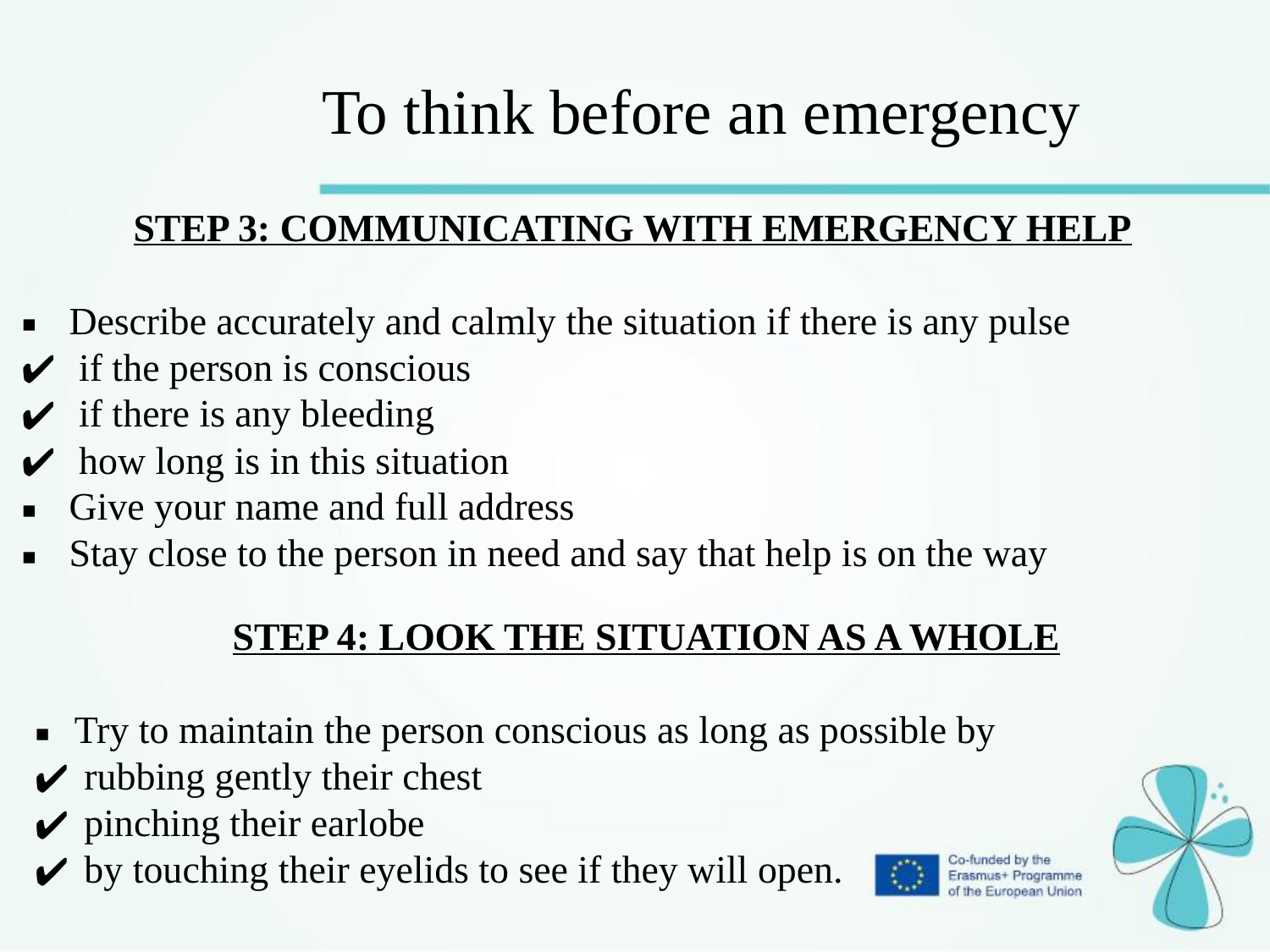

To think before an emergency
STEP 3: COMMUNICATING WITH EMERGENCY HELP

Describe accurately and calmly the situation if there is any pulse
 if the person is conscious
 if there is any bleeding
 how long is in this situation
Give your name and full address
Stay close to the person in need and say that help is on the way
STEP 4: LOOK THE SITUATION AS A WHOLE

Try to maintain the person conscious as long as possible by
 rubbing gently their chest
 pinching their earlobe
 by touching their eyelids to see if they will open.